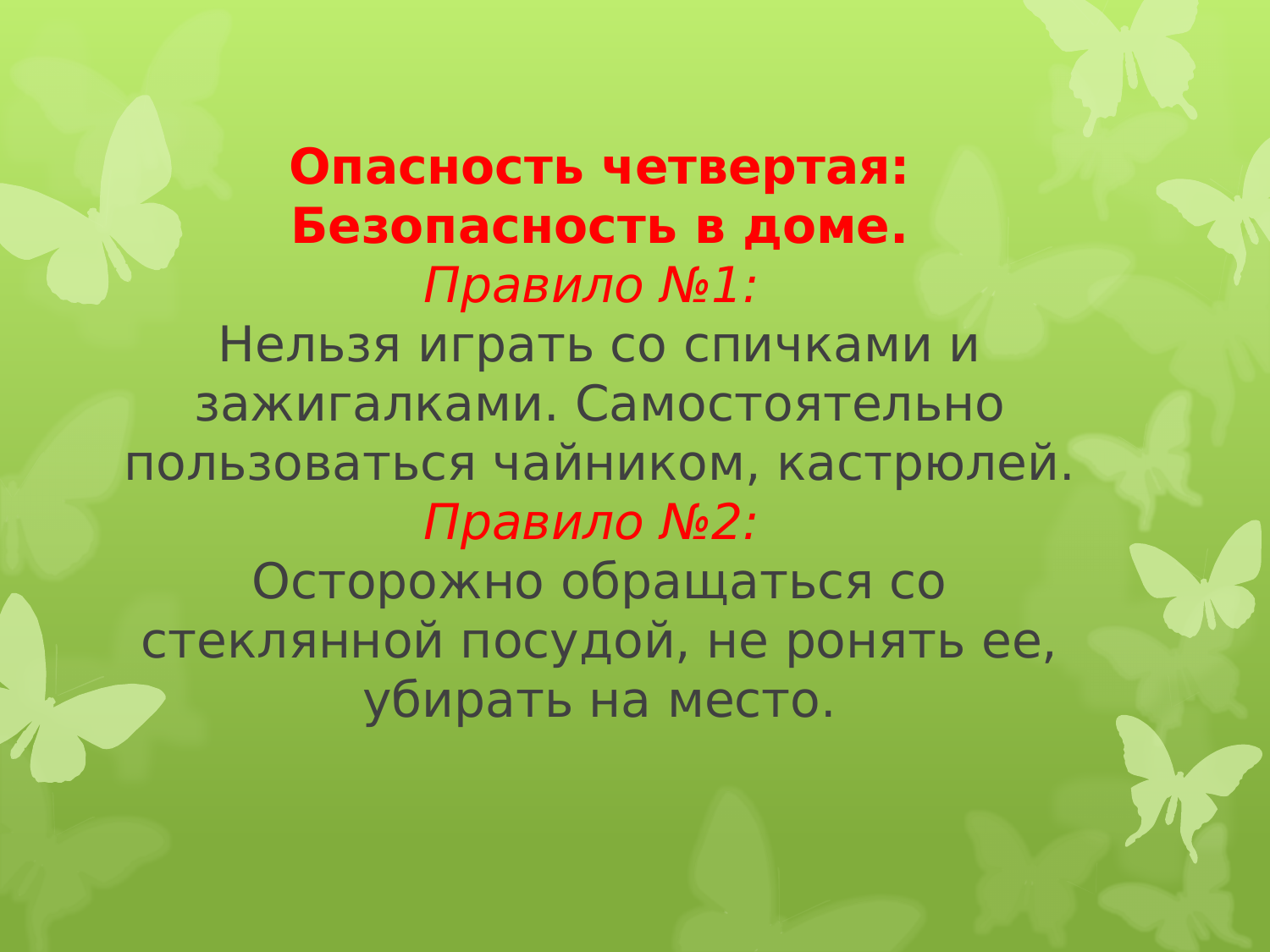

# Опасность четвертая: Безопасность в доме. Правило №1:  Нельзя играть со спичками и зажигалками. Самостоятельно пользоваться чайником, кастрюлей. Правило №2:  Осторожно обращаться со стеклянной посудой, не ронять ее, убирать на место.